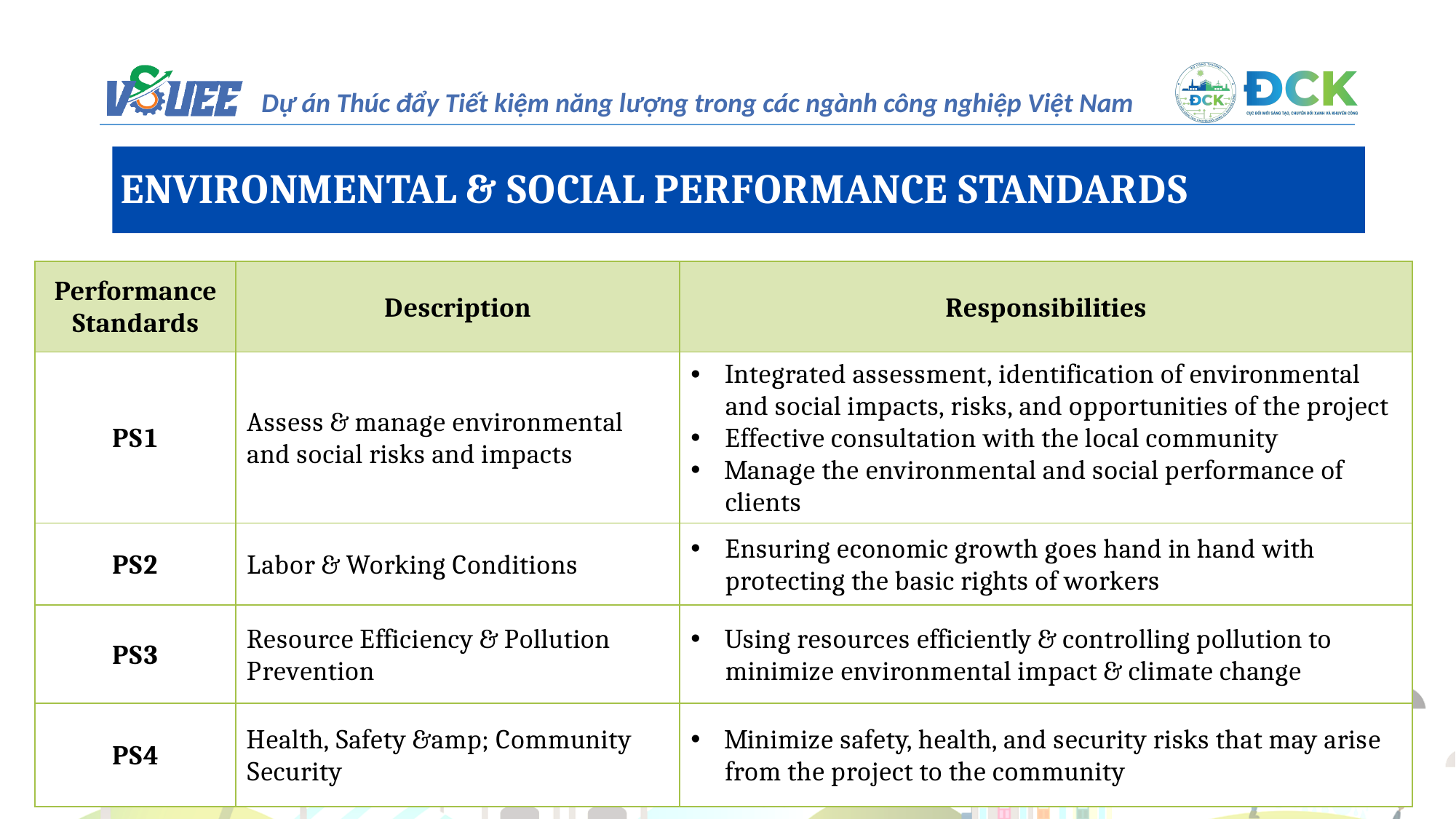

ENVIRONMENTAL & SOCIAL PERFORMANCE STANDARDS
| Performance Standards | Description | Responsibilities |
| --- | --- | --- |
| PS1 | Assess & manage environmental and social risks and impacts | Integrated assessment, identification of environmental and social impacts, risks, and opportunities of the project Effective consultation with the local community Manage the environmental and social performance of clients |
| PS2 | Labor & Working Conditions | Ensuring economic growth goes hand in hand with protecting the basic rights of workers |
| PS3 | Resource Efficiency & Pollution Prevention | Using resources efficiently & controlling pollution to minimize environmental impact & climate change |
| PS4 | Health, Safety &amp; Community Security | Minimize safety, health, and security risks that may arise from the project to the community |
8